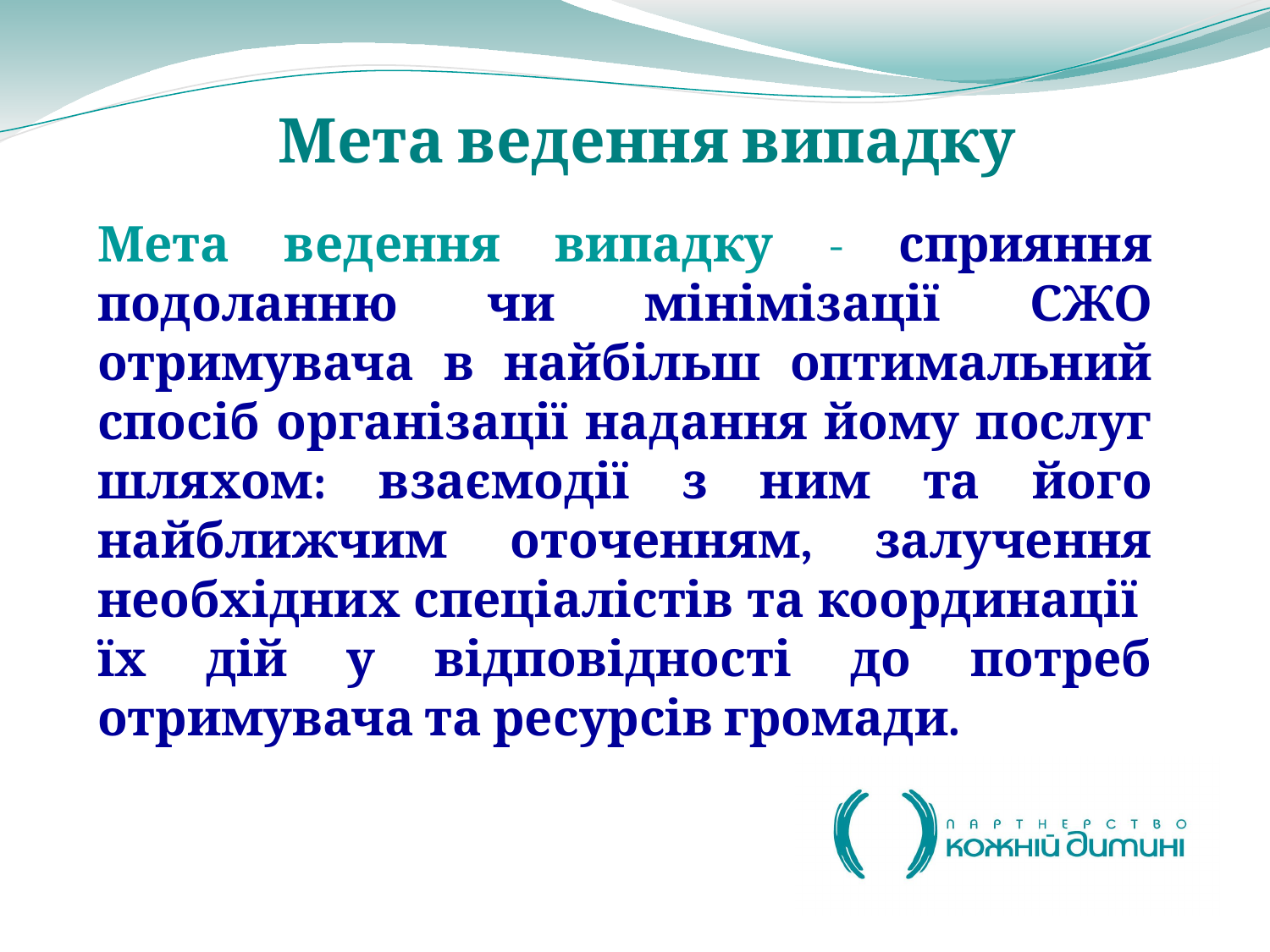

Мета ведення випадку
Мета ведення випадку - сприяння подоланню чи мінімізації СЖО отримувача в найбільш оптимальний спосіб організації надання йому послуг шляхом: взаємодії з ним та його найближчим оточенням, залучення необхідних спеціалістів та координації  їх дій у відповідності до потреб отримувача та ресурсів громади.